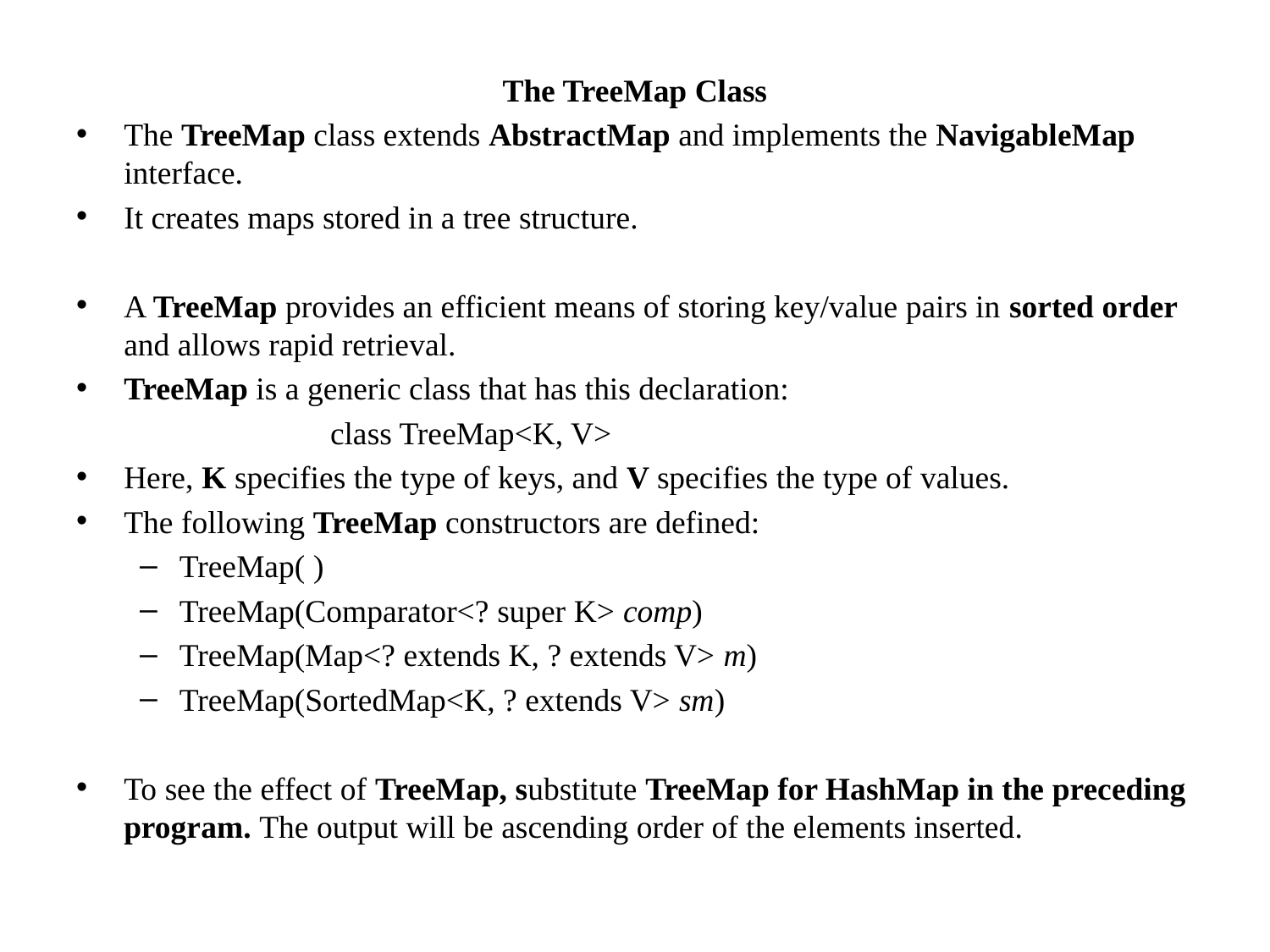

The TreeMap Class
The TreeMap class extends AbstractMap and implements the NavigableMap interface.
It creates maps stored in a tree structure.

A TreeMap provides an efficient means of storing key/value pairs in sorted order and allows rapid retrieval.
TreeMap is a generic class that has this declaration:
		class TreeMap<K, V>
Here, K specifies the type of keys, and V specifies the type of values.
The following TreeMap constructors are defined:
TreeMap( )
TreeMap(Comparator<? super K> comp)
TreeMap(Map<? extends K, ? extends V> m)
TreeMap(SortedMap<K, ? extends V> sm)

To see the effect of TreeMap, substitute TreeMap for HashMap in the preceding program. The output will be ascending order of the elements inserted.